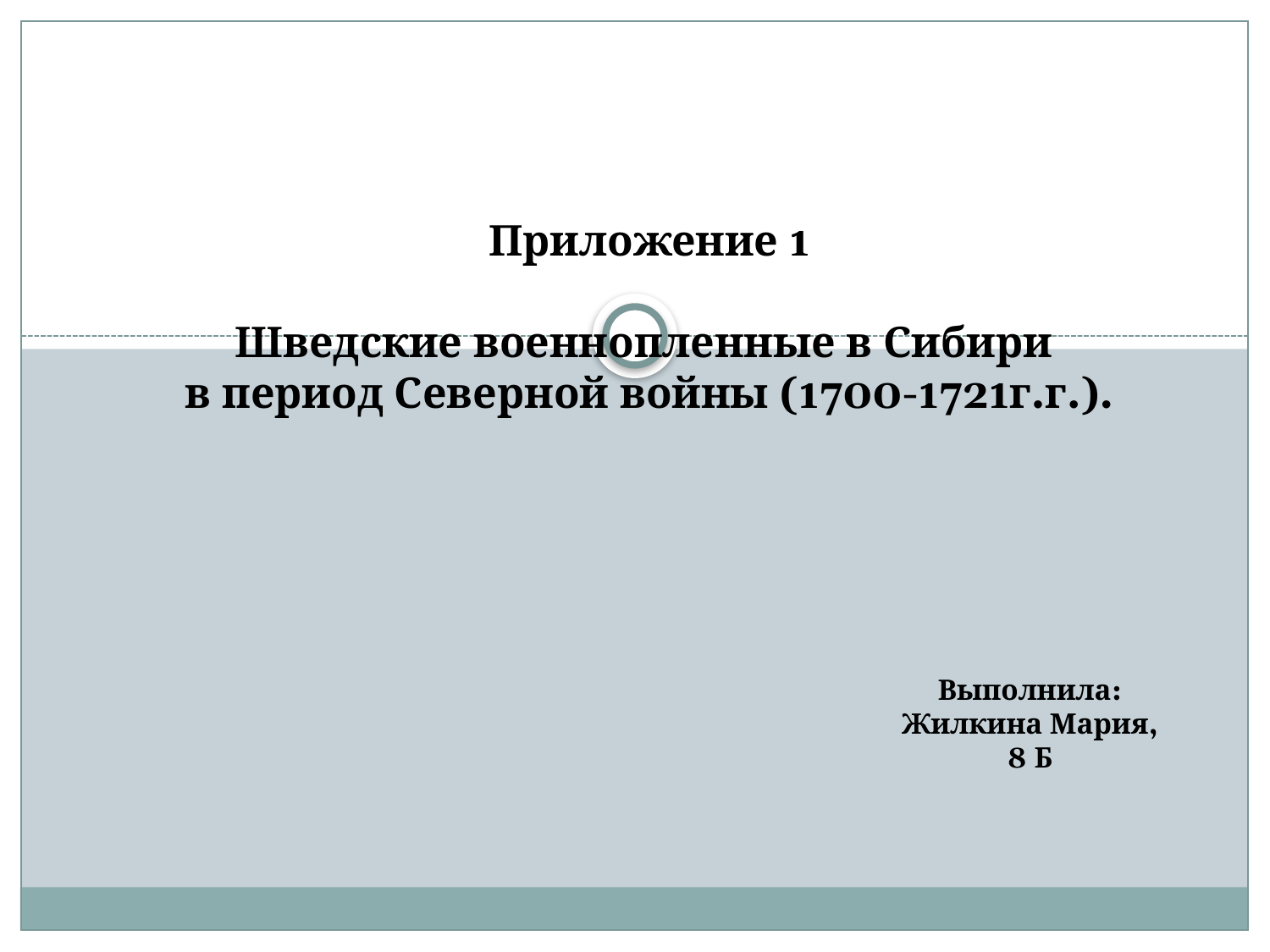

Приложение 1

Шведские военнопленные в Сибири
в период Северной войны (1700-1721г.г.).
Выполнила:
Жилкина Мария,
8 Б